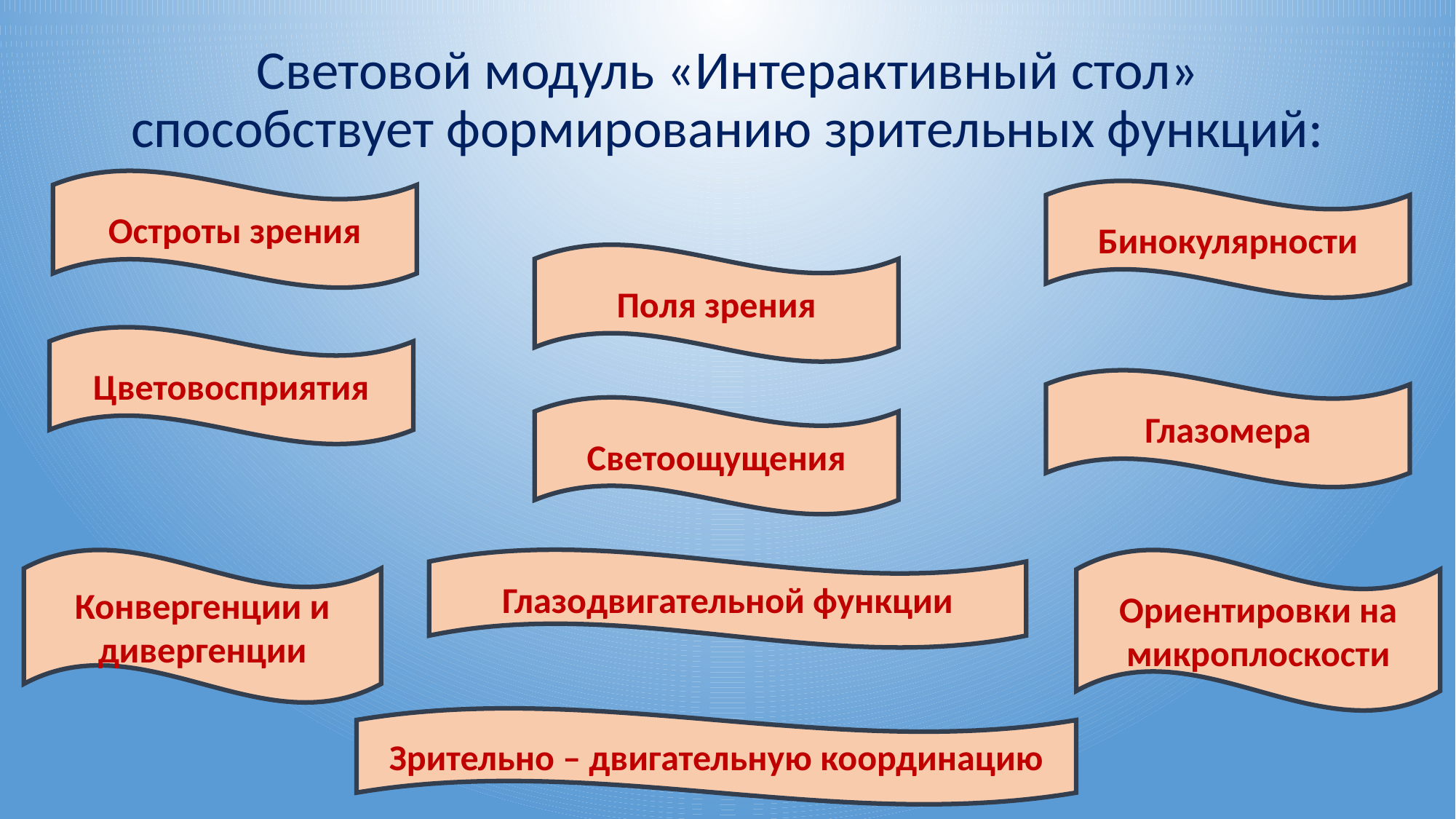

# Световой модуль «Интерактивный стол» способствует формированию зрительных функций:
Остроты зрения
Бинокулярности
Поля зрения
Цветовосприятия
Глазомера
Светоощущения
Конвергенции и дивергенции
Глазодвигательной функции
Ориентировки на микроплоскости
Зрительно – двигательную координацию